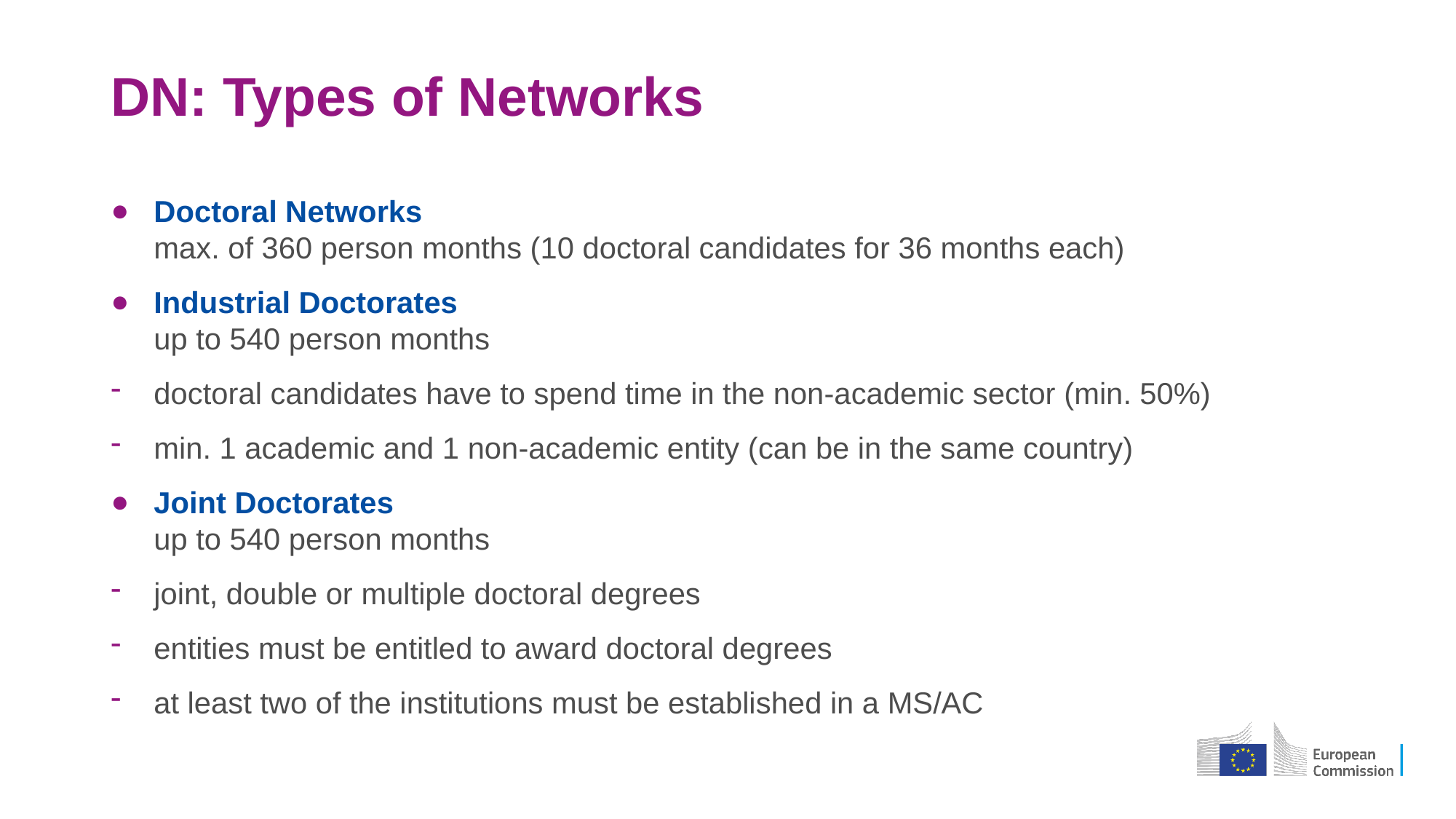

# DN: Types of Networks
Doctoral Networks
max. of 360 person months (10 doctoral candidates for 36 months each)
Industrial Doctorates
up to 540 person months
doctoral candidates have to spend time in the non-academic sector (min. 50%)
min. 1 academic and 1 non-academic entity (can be in the same country)
Joint Doctorates
up to 540 person months
joint, double or multiple doctoral degrees
entities must be entitled to award doctoral degrees
at least two of the institutions must be established in a MS/AC